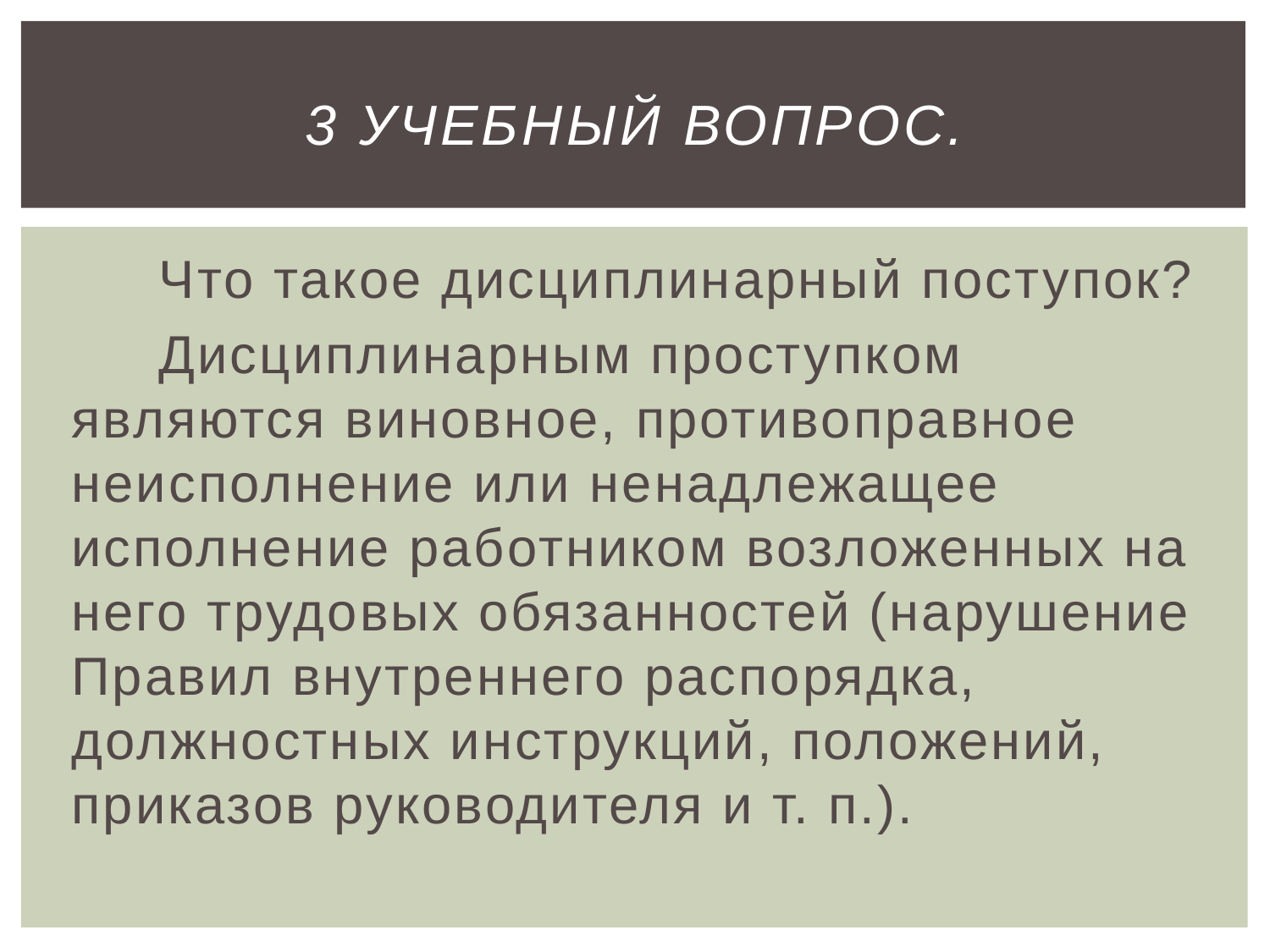

# 3 учебный вопрос.
     Что такое дисциплинарный поступок?
     Дисциплинарным проступком являются виновное, противоправное неисполнение или ненадлежащее исполнение работником возложенных на него трудовых обязанностей (нарушение Правил внутреннего распорядка, должностных инструкций, положений, приказов руководителя и т. п.).